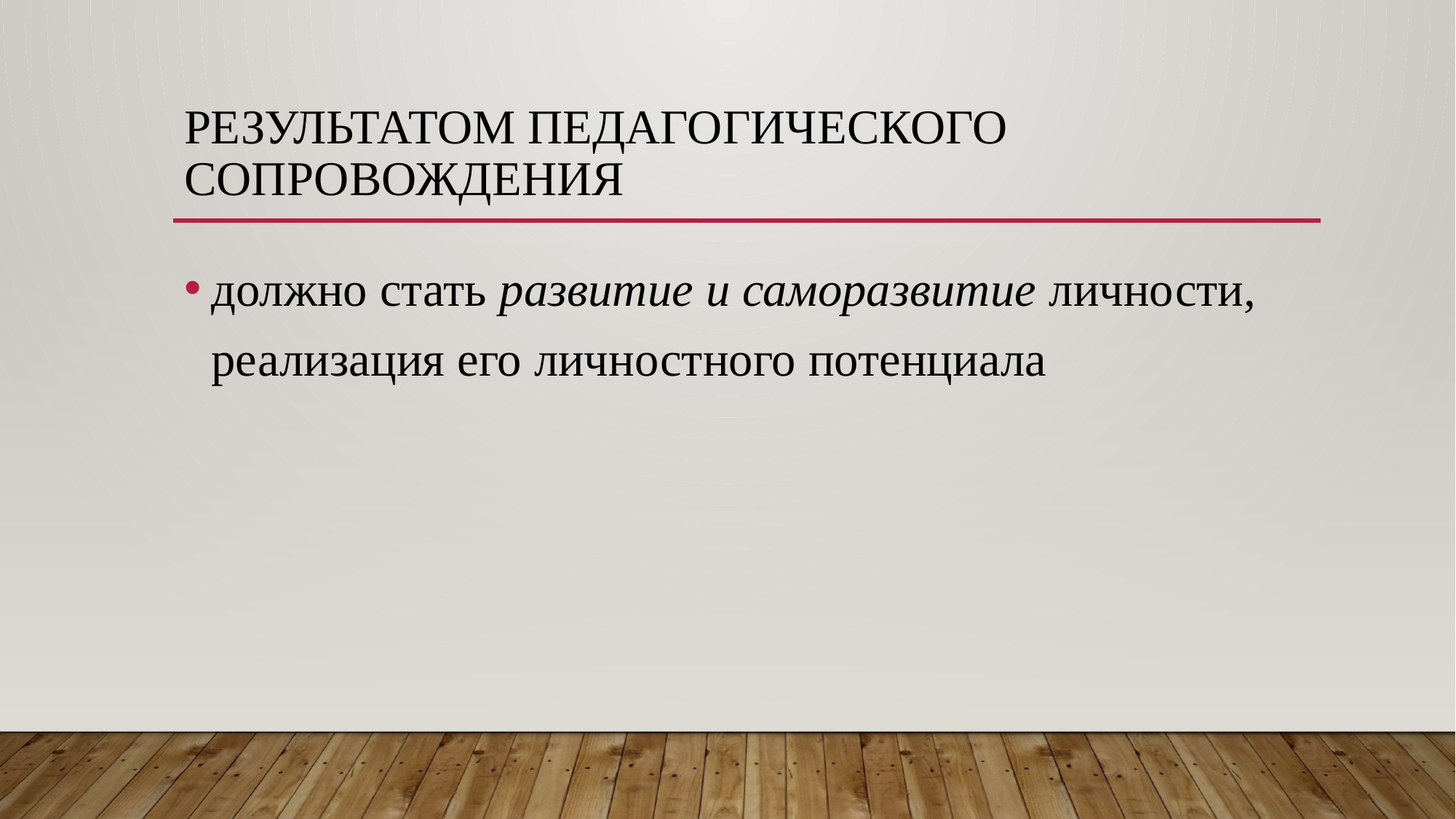

# Результатом педагогического сопровождения
должно стать развитие и саморазвитие личности, реализация его личностного потенциала